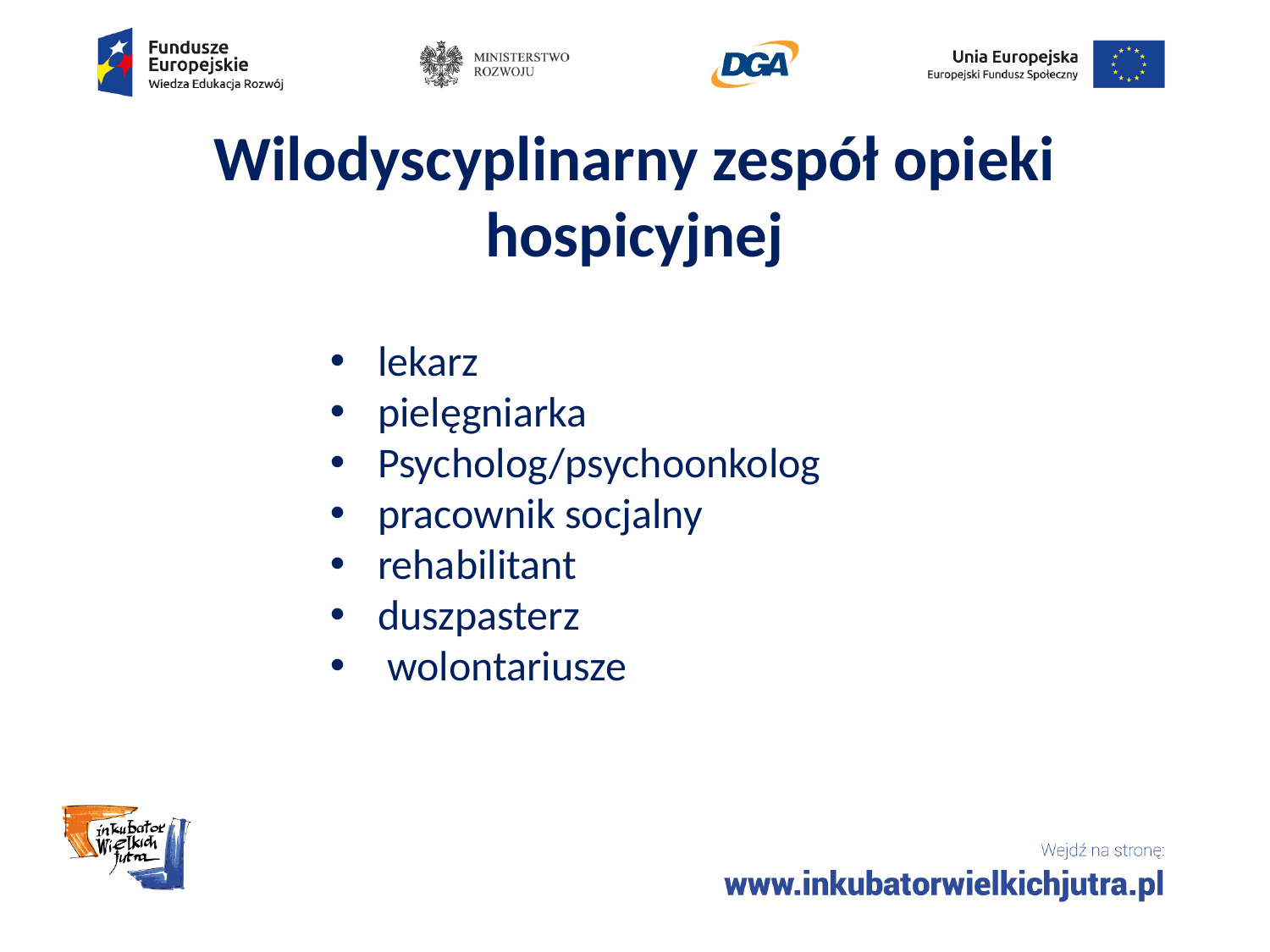

# Wilodyscyplinarny zespół opieki hospicyjnej

lekarz
pielęgniarka
Psycholog/psychoonkolog
pracownik socjalny
rehabilitant
duszpasterz
 wolontariusze